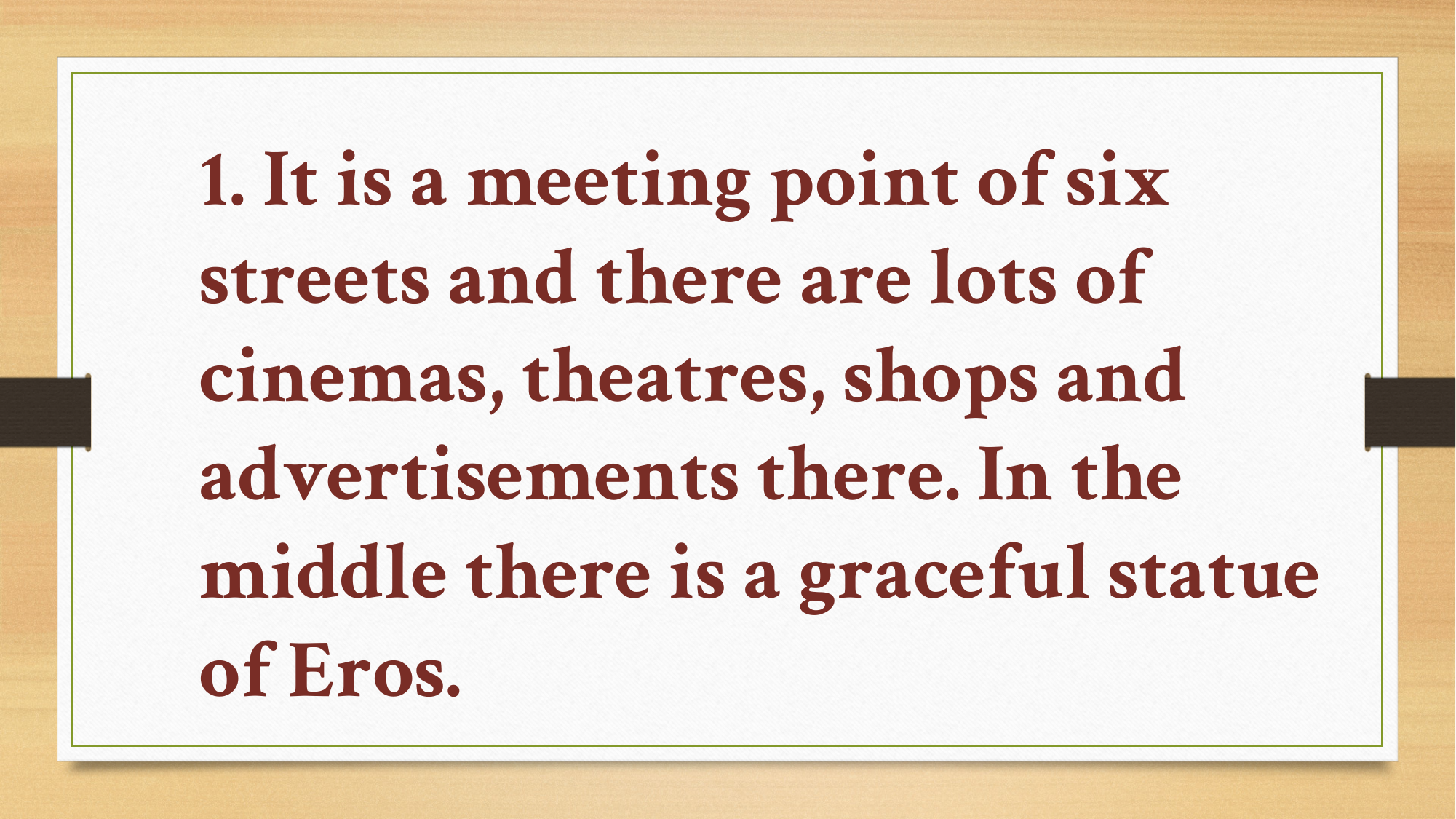

1. It is a meeting point of six streets and there are lots of cinemas, theatres, shops and advertisements there. In the middle there is a graceful statue of Eros.